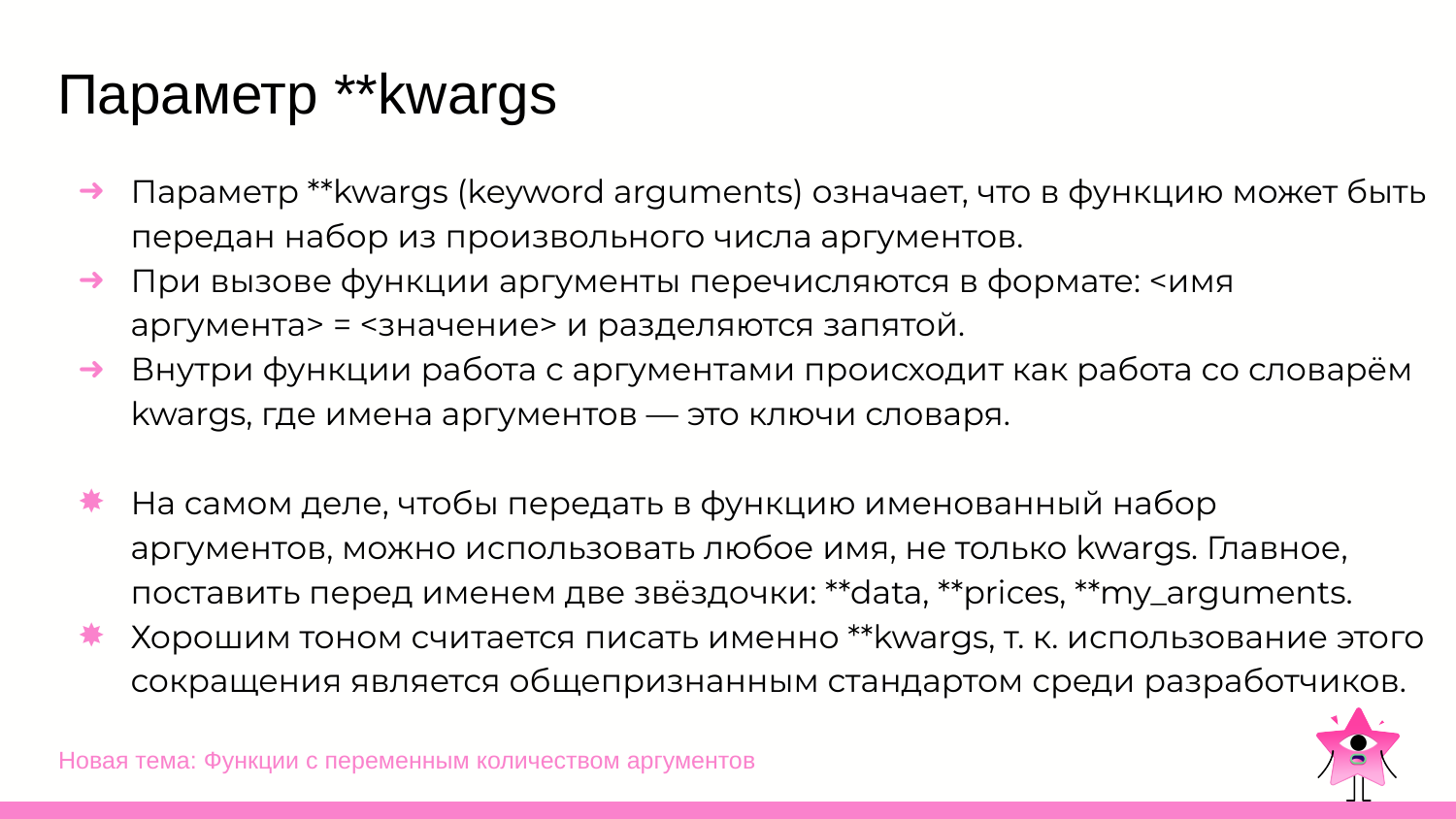

# Параметр **kwargs
Параметр **kwargs (keyword arguments) означает, что в функцию может быть передан набор из произвольного числа аргументов.
При вызове функции аргументы перечисляются в формате: <имя аргумента> = <значение> и разделяются запятой.
Внутри функции работа с аргументами происходит как работа со словарём kwargs, где имена аргументов ― это ключи словаря.

На самом деле, чтобы передать в функцию именованный набор аргументов, можно использовать любое имя, не только kwargs. Главное, поставить перед именем две звёздочки: **data, **prices, **my_arguments.
Хорошим тоном считается писать именно **kwargs, т. к. использование этого сокращения является общепризнанным стандартом среди разработчиков.
Новая тема: Функции с переменным количеством аргументов